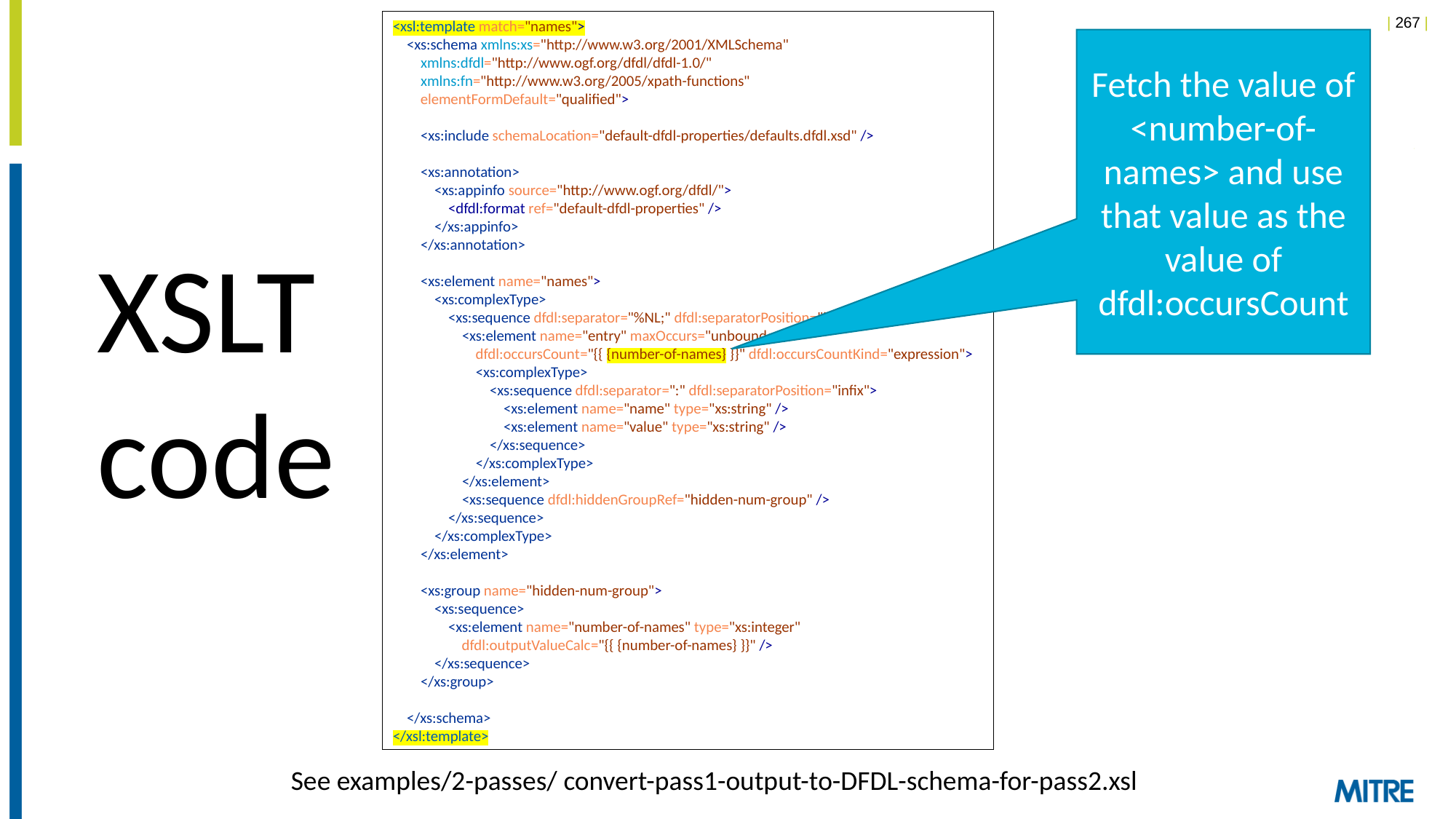

<xsl:template match="names">
    <xs:schema xmlns:xs="http://www.w3.org/2001/XMLSchema"
        xmlns:dfdl="http://www.ogf.org/dfdl/dfdl-1.0/"
        xmlns:fn="http://www.w3.org/2005/xpath-functions"
        elementFormDefault="qualified">
        <xs:include schemaLocation="default-dfdl-properties/defaults.dfdl.xsd" />
        <xs:annotation>
            <xs:appinfo source="http://www.ogf.org/dfdl/">
                <dfdl:format ref="default-dfdl-properties" />
            </xs:appinfo>
        </xs:annotation>
        <xs:element name="names">
            <xs:complexType>
                <xs:sequence dfdl:separator="%NL;" dfdl:separatorPosition="infix">
                    <xs:element name="entry" maxOccurs="unbounded"
                        dfdl:occursCount="{{ {number-of-names} }}" dfdl:occursCountKind="expression">
                        <xs:complexType>
                            <xs:sequence dfdl:separator=":" dfdl:separatorPosition="infix">
                                <xs:element name="name" type="xs:string" />
                                <xs:element name="value" type="xs:string" />
                            </xs:sequence>
                        </xs:complexType>
                    </xs:element>
                    <xs:sequence dfdl:hiddenGroupRef="hidden-num-group" />
                </xs:sequence>
            </xs:complexType>
        </xs:element>
        <xs:group name="hidden-num-group">
            <xs:sequence>
                <xs:element name="number-of-names" type="xs:integer"
                    dfdl:outputValueCalc="{{ {number-of-names} }}" />
            </xs:sequence>
        </xs:group>
    </xs:schema>
</xsl:template>
Fetch the value of <number-of-names> and use that value as the value of dfdl:occursCount
XSLT
code
See examples/2-passes/ convert-pass1-output-to-DFDL-schema-for-pass2.xsl